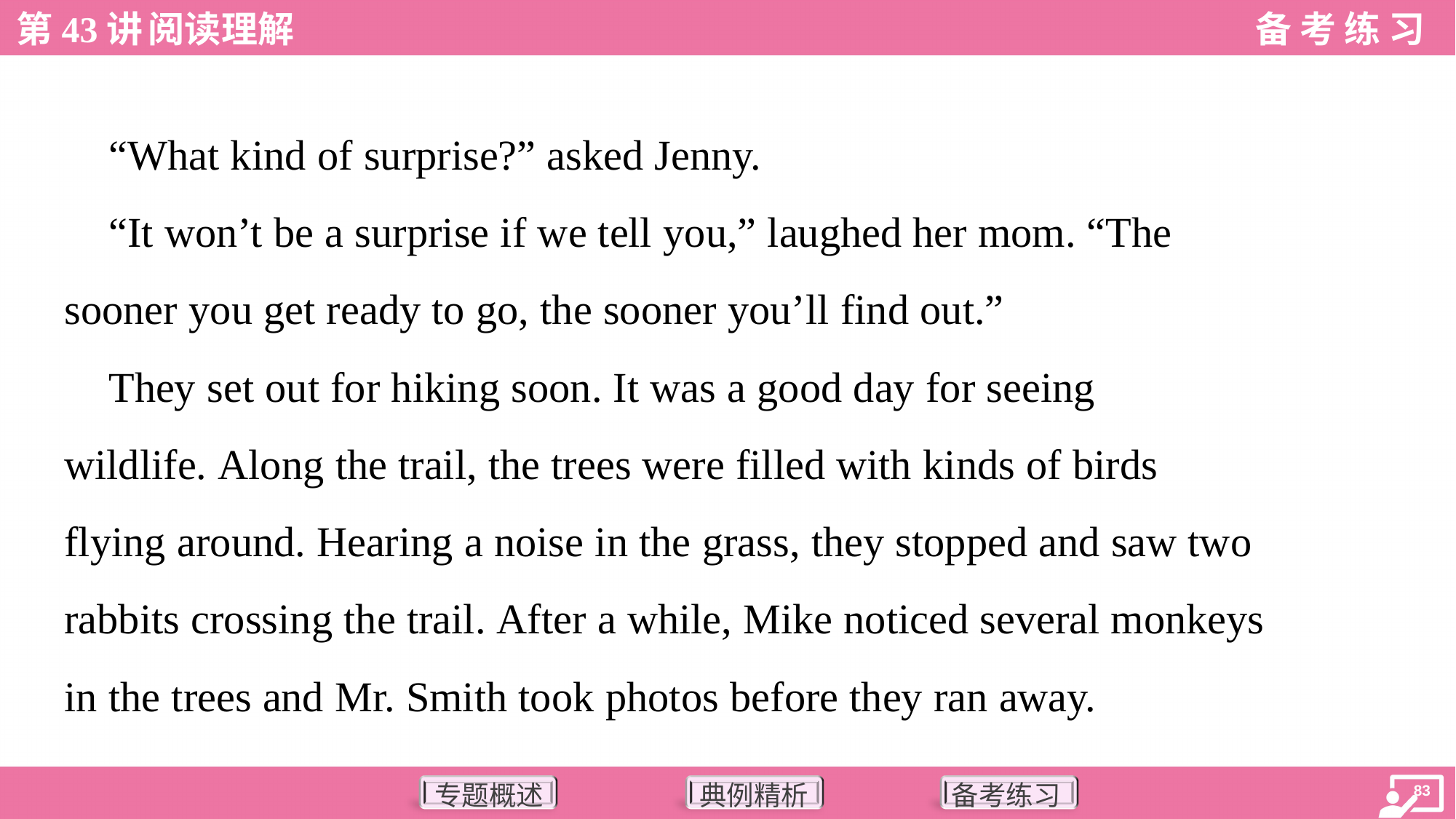

“What kind of surprise?” asked Jenny.
    “It won’t be a surprise if we tell you,” laughed her mom. “The
sooner you get ready to go, the sooner you’ll find out.”
    They set out for hiking soon. It was a good day for seeing
wildlife. Along the trail, the trees were filled with kinds of birds
flying around. Hearing a noise in the grass, they stopped and saw two
rabbits crossing the trail. After a while, Mike noticed several monkeys
in the trees and Mr. Smith took photos before they ran away.